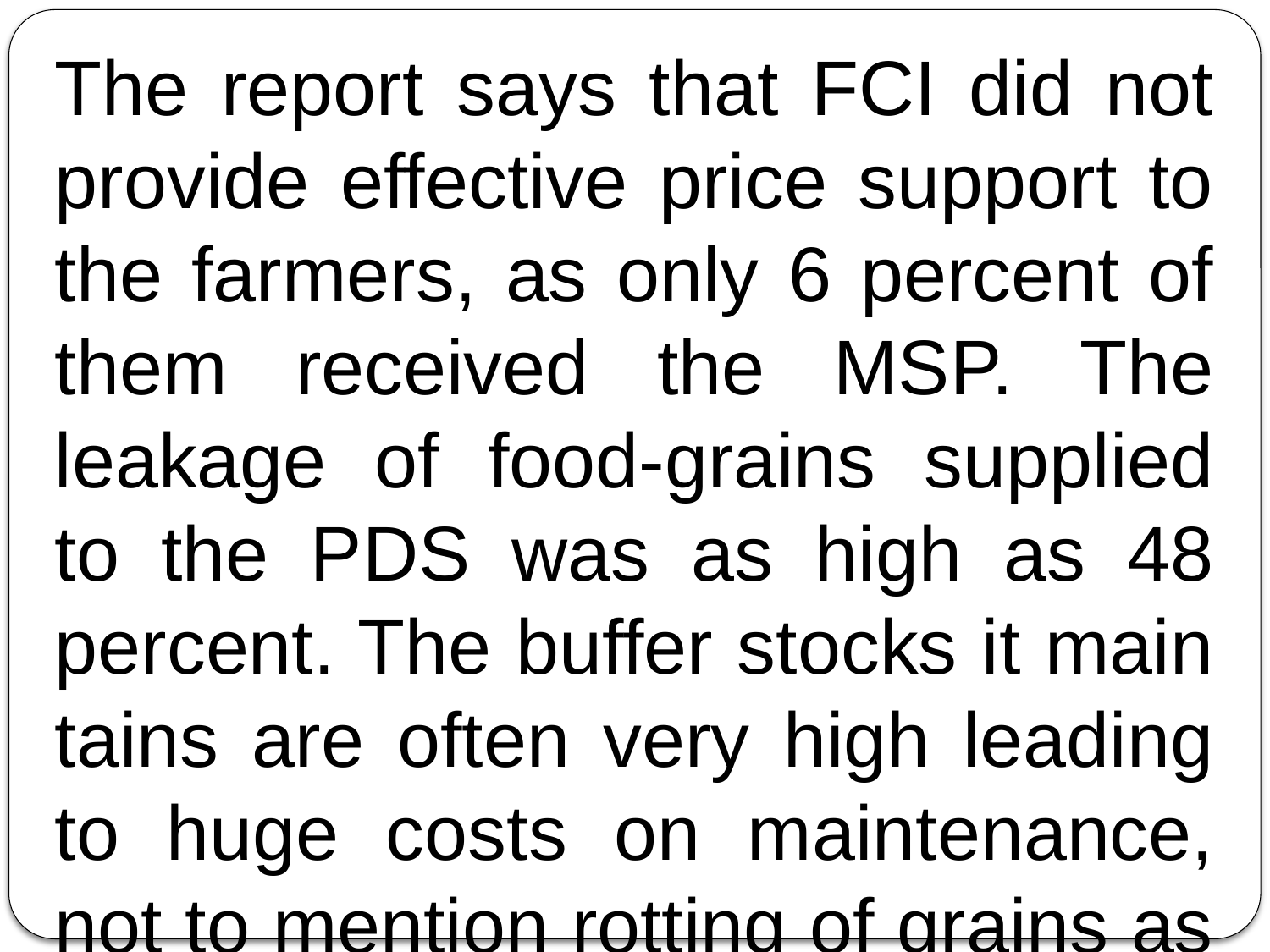

The report says that FCI did not provide effective price support to the farmers, as only 6 percent of them received the MSP. The leakage of food-grains supplied to the PDS was as high as 48 percent. The buffer stocks it main­tains are often very high leading to huge costs on maintenance, not to mention rotting of grains as it is usually stored in the open.